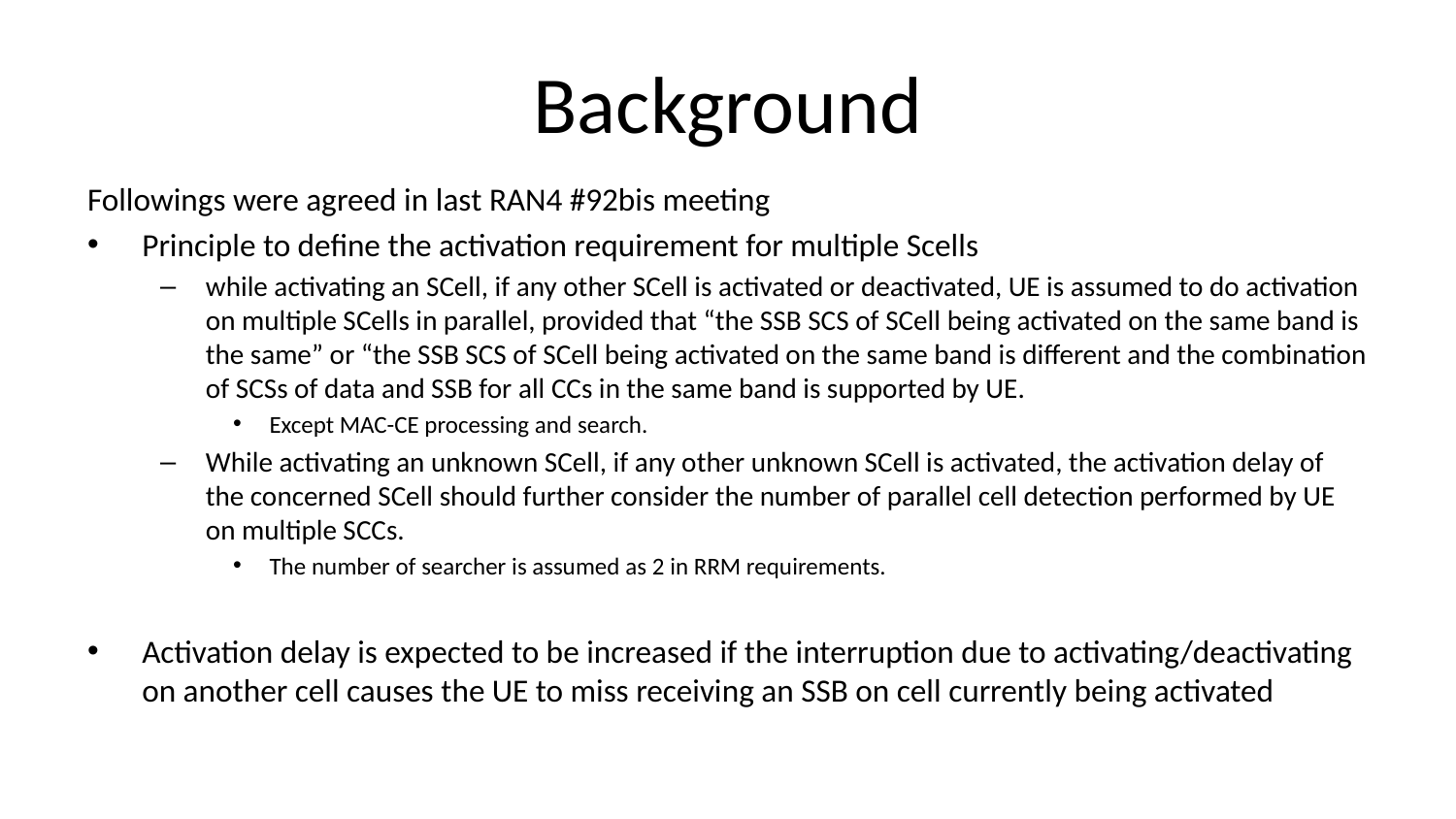

# Background
Followings were agreed in last RAN4 #92bis meeting
Principle to define the activation requirement for multiple Scells
while activating an SCell, if any other SCell is activated or deactivated, UE is assumed to do activation on multiple SCells in parallel, provided that “the SSB SCS of SCell being activated on the same band is the same” or “the SSB SCS of SCell being activated on the same band is different and the combination of SCSs of data and SSB for all CCs in the same band is supported by UE.
Except MAC-CE processing and search.
While activating an unknown SCell, if any other unknown SCell is activated, the activation delay of the concerned SCell should further consider the number of parallel cell detection performed by UE on multiple SCCs.
The number of searcher is assumed as 2 in RRM requirements.

Activation delay is expected to be increased if the interruption due to activating/deactivating on another cell causes the UE to miss receiving an SSB on cell currently being activated